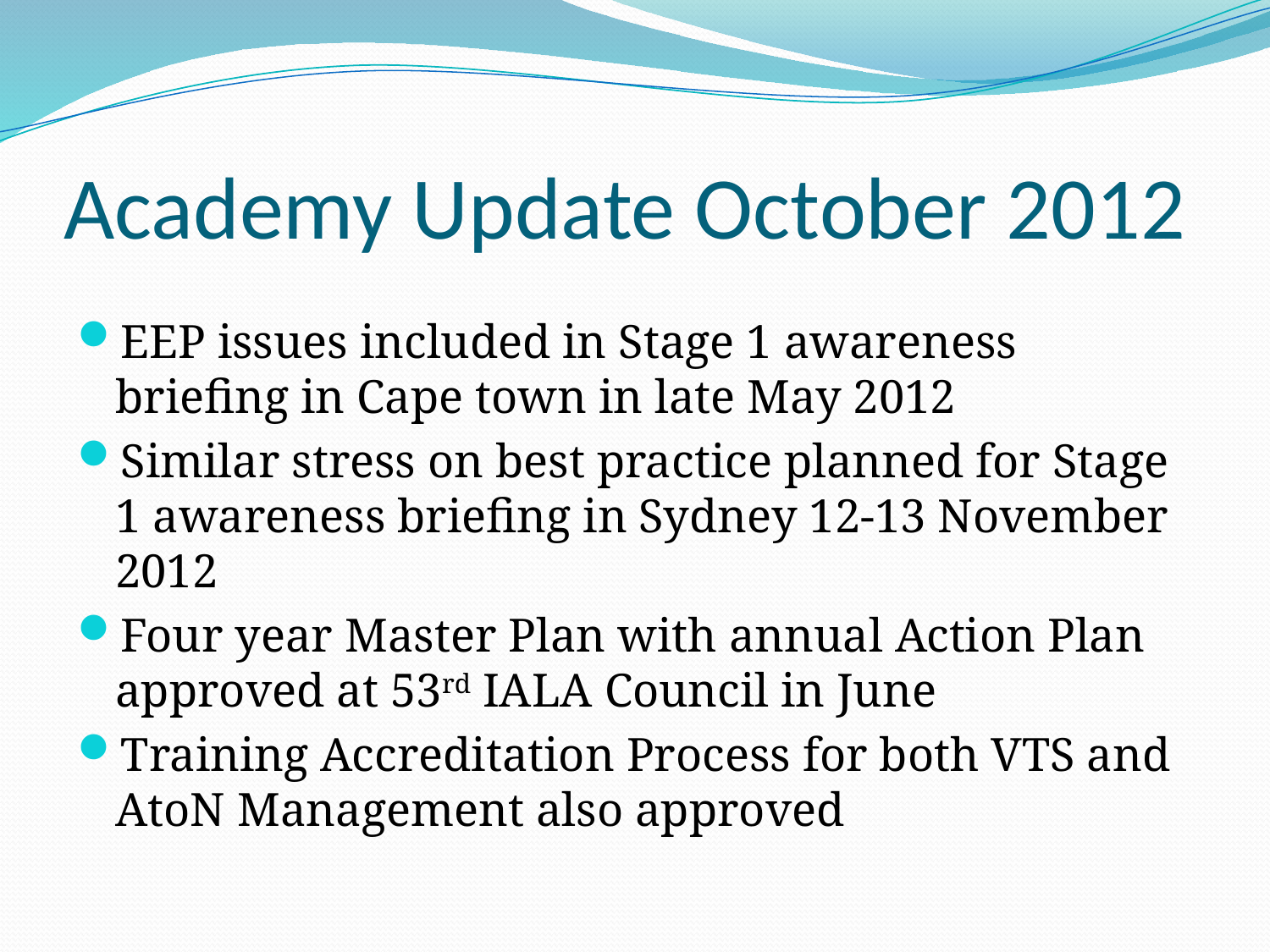

# Academy Update October 2012
EEP issues included in Stage 1 awareness briefing in Cape town in late May 2012
Similar stress on best practice planned for Stage 1 awareness briefing in Sydney 12-13 November 2012
Four year Master Plan with annual Action Plan approved at 53rd IALA Council in June
Training Accreditation Process for both VTS and AtoN Management also approved